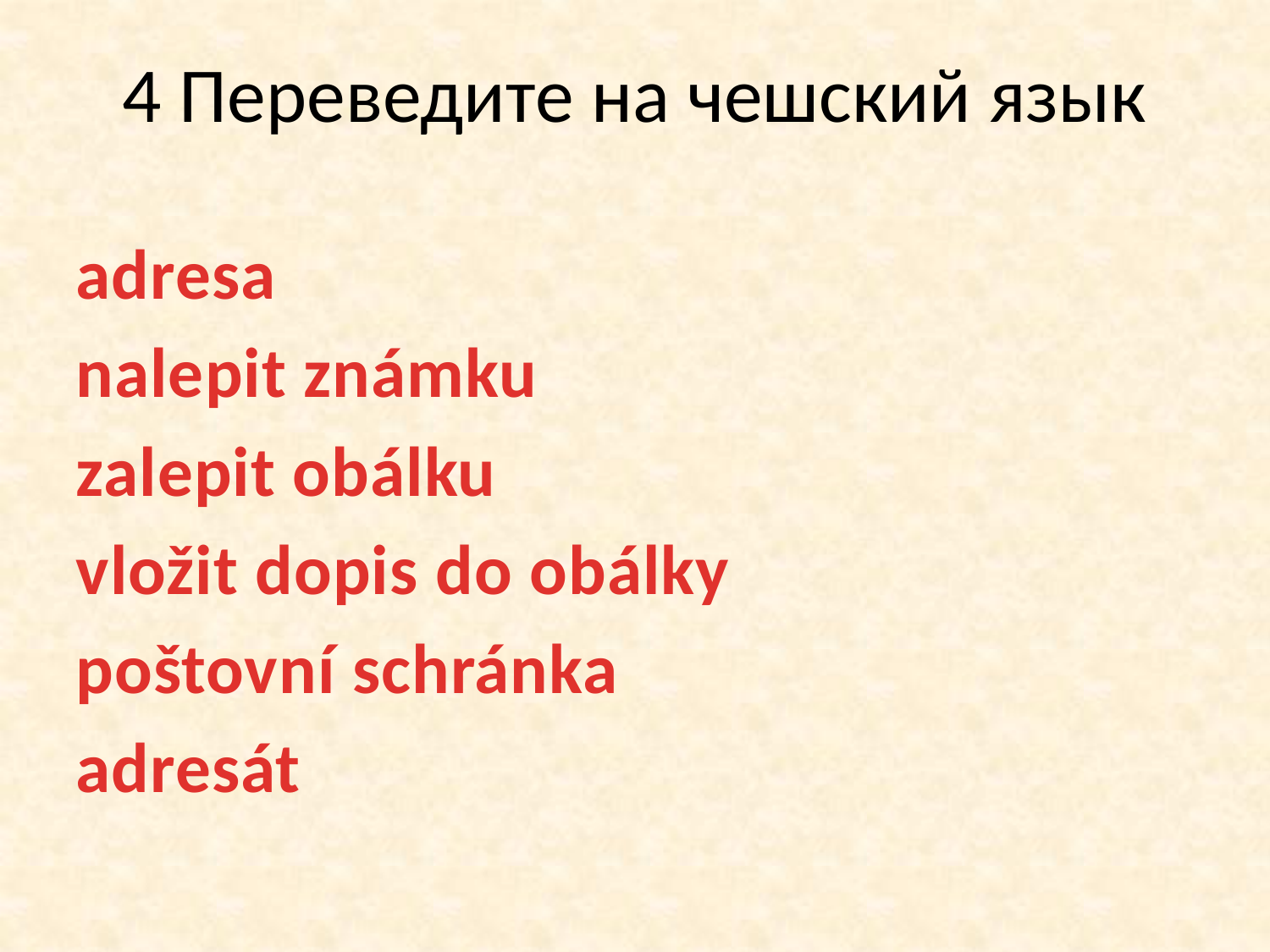

4 Переведите на чешский язык
adresa
nalepit známku
zalepit obálku
vložit dopis do obálky
poštovní schránka
adresát